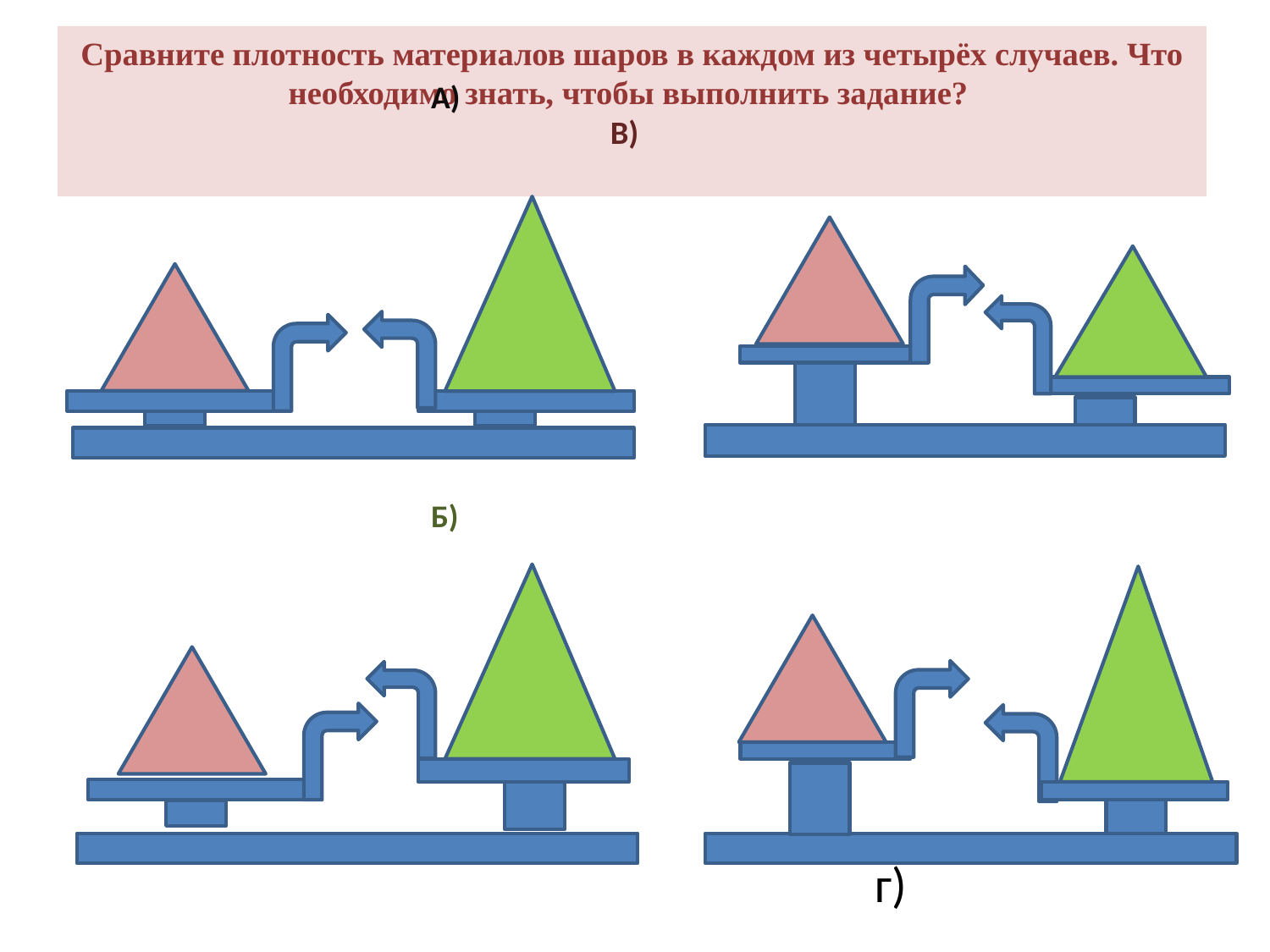

# Сравните плотность материалов шаров в каждом из четырёх случаев. Что необходимо знать, чтобы выполнить задание? В)

В

А)

Б)

              г)